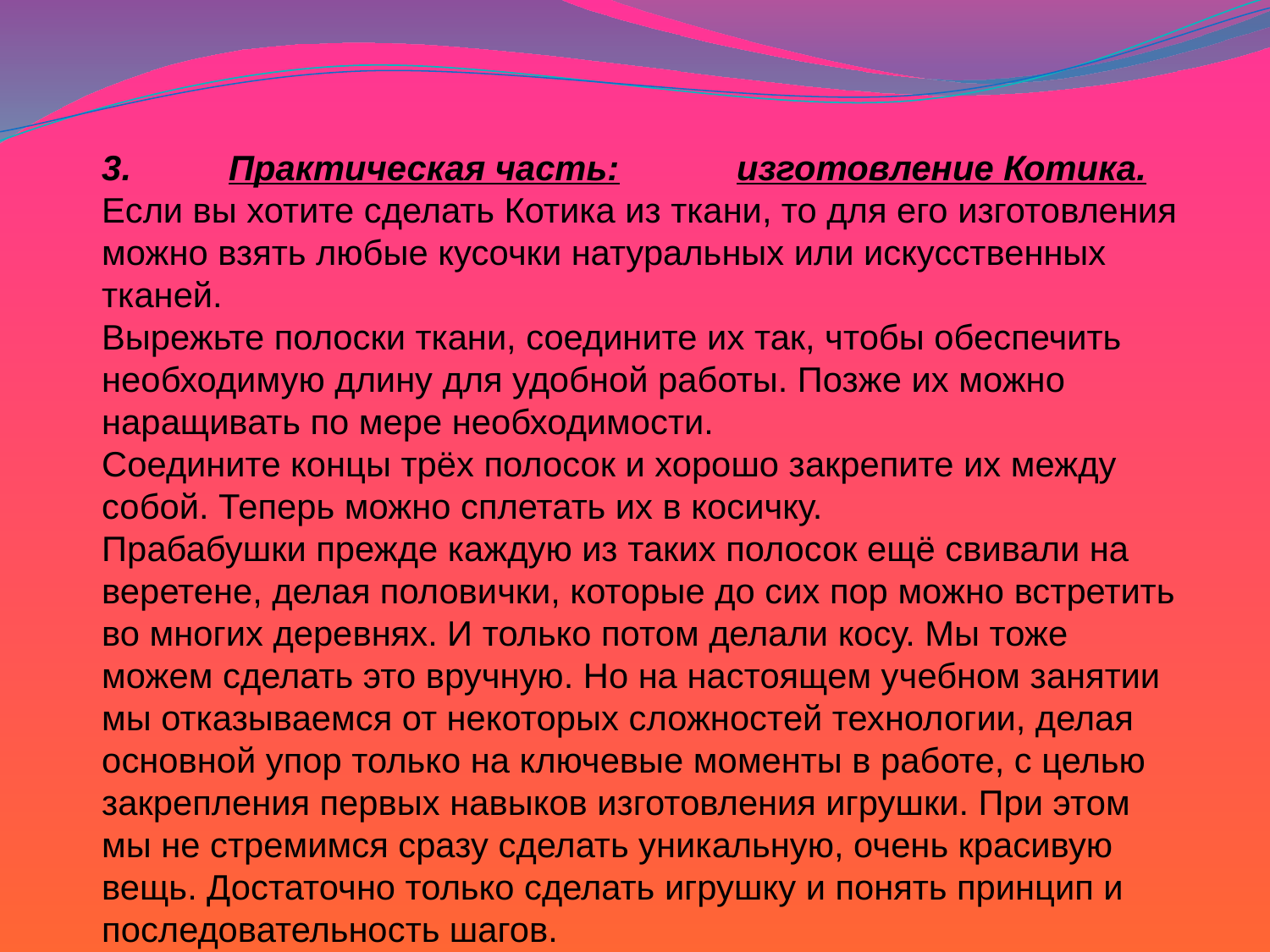

3.	Практическая часть:	изготовление Котика.
Если вы хотите сделать Котика из ткани, то для его изготовления можно взять любые кусочки натуральных или искусственных тканей.
Вырежьте полоски ткани, соедините их так, чтобы обеспечить необходимую длину для удобной работы. Позже их можно наращивать по мере необходимости.
Соедините концы трёх полосок и хорошо закрепите их между собой. Теперь можно сплетать их в косичку.
Прабабушки прежде каждую из таких полосок ещё свивали на веретене, делая половички, которые до сих пор можно встретить во многих деревнях. И только потом делали косу. Мы тоже можем сделать это вручную. Но на настоящем учебном занятии мы отказываемся от некоторых сложностей технологии, делая основной упор только на ключевые моменты в работе, с целью закрепления первых навыков изготовления игрушки. При этом мы не стремимся сразу сделать уникальную, очень красивую вещь. Достаточно только сделать игрушку и понять принцип и последовательность шагов.